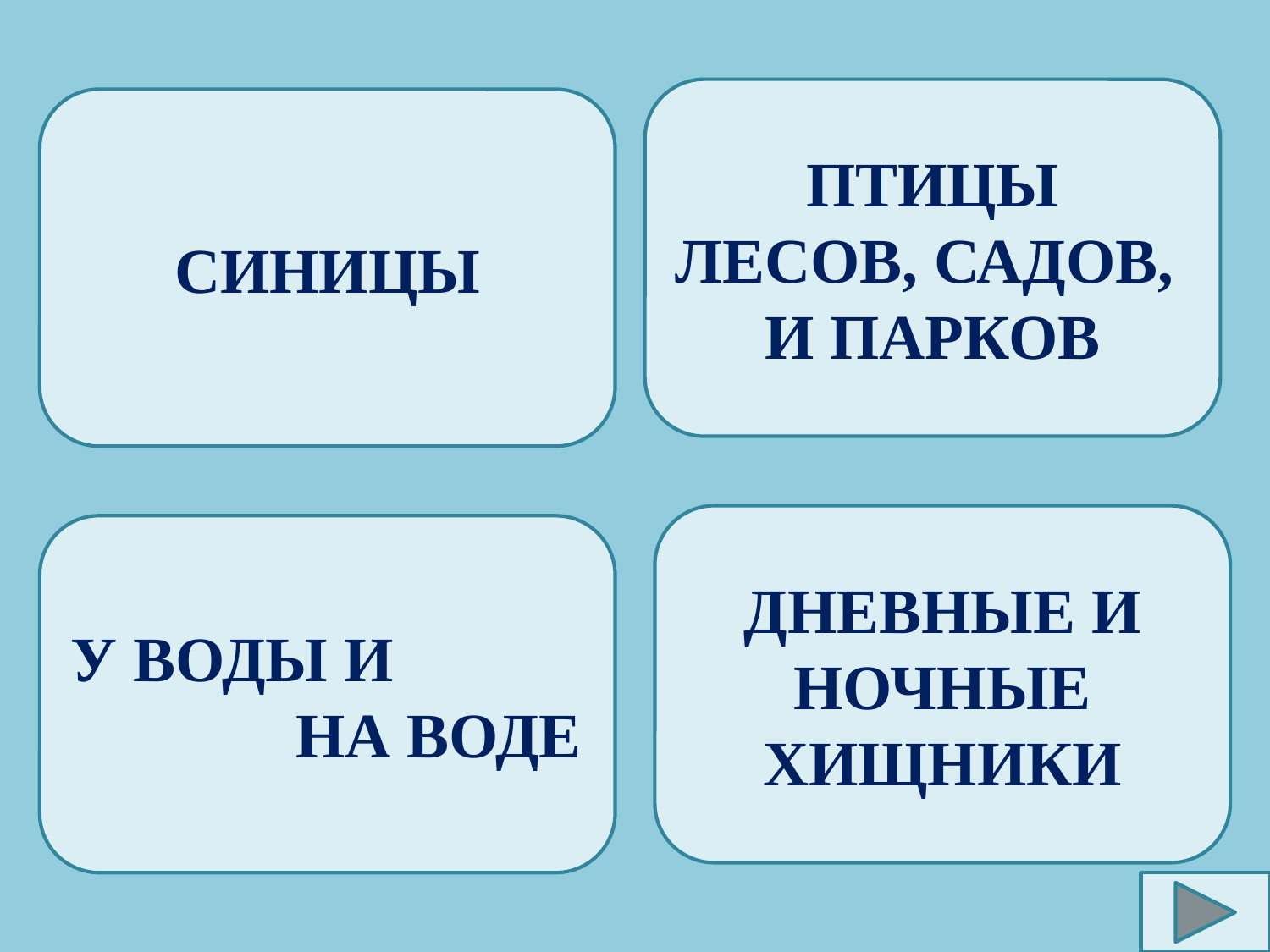

ПТИЦЫ
ЛЕСОВ, САДОВ,  И ПАРКОВ
СИНИЦЫ
ДНЕВНЫЕ И НОЧНЫЕ ХИЩНИКИ
У ВОДЫ И                           НА ВОДЕ